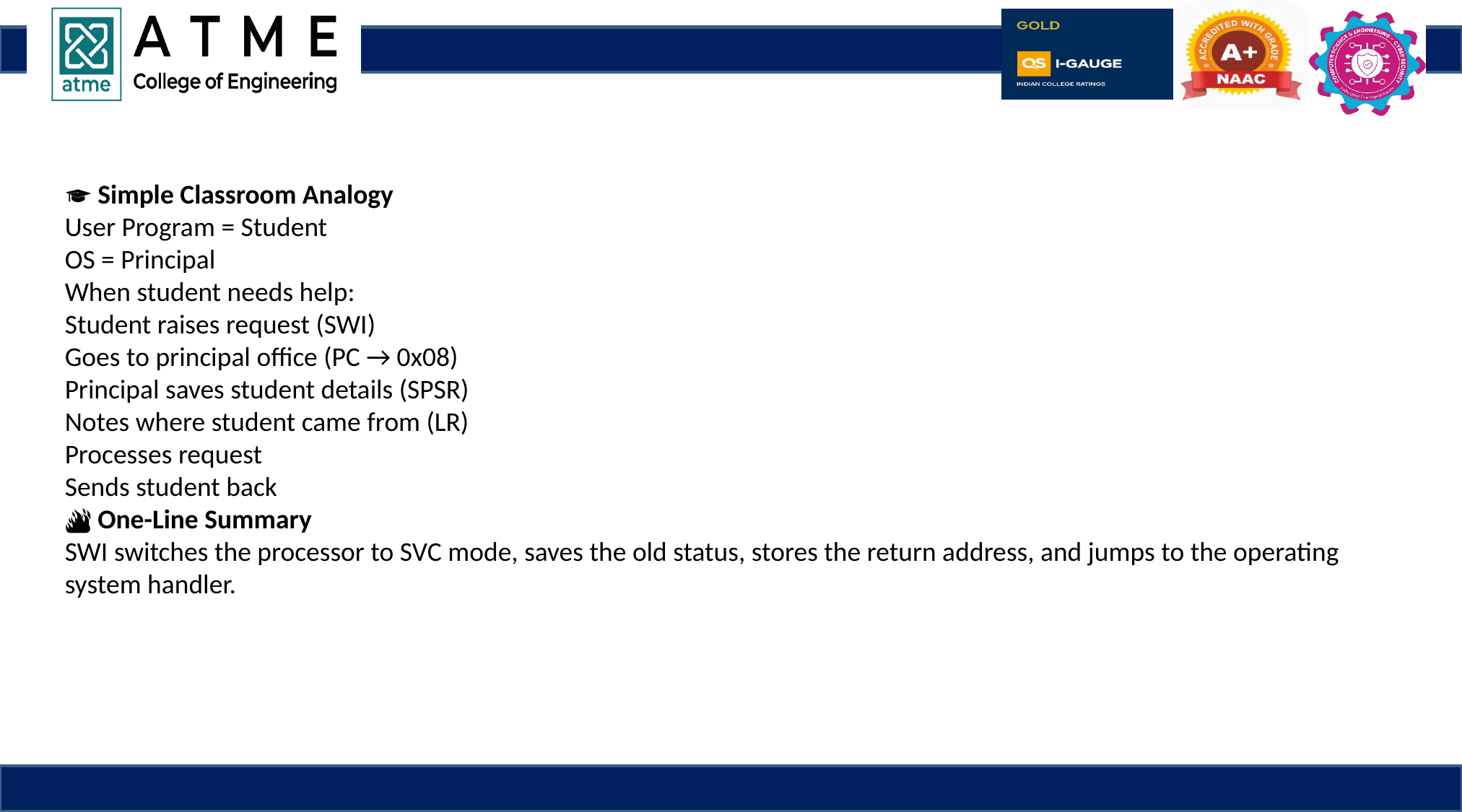

🎓 Simple Classroom Analogy
User Program = Student
OS = Principal
When student needs help:
Student raises request (SWI)
Goes to principal office (PC → 0x08)
Principal saves student details (SPSR)
Notes where student came from (LR)
Processes request
Sends student back
🔥 One-Line Summary
SWI switches the processor to SVC mode, saves the old status, stores the return address, and jumps to the operating system handler.